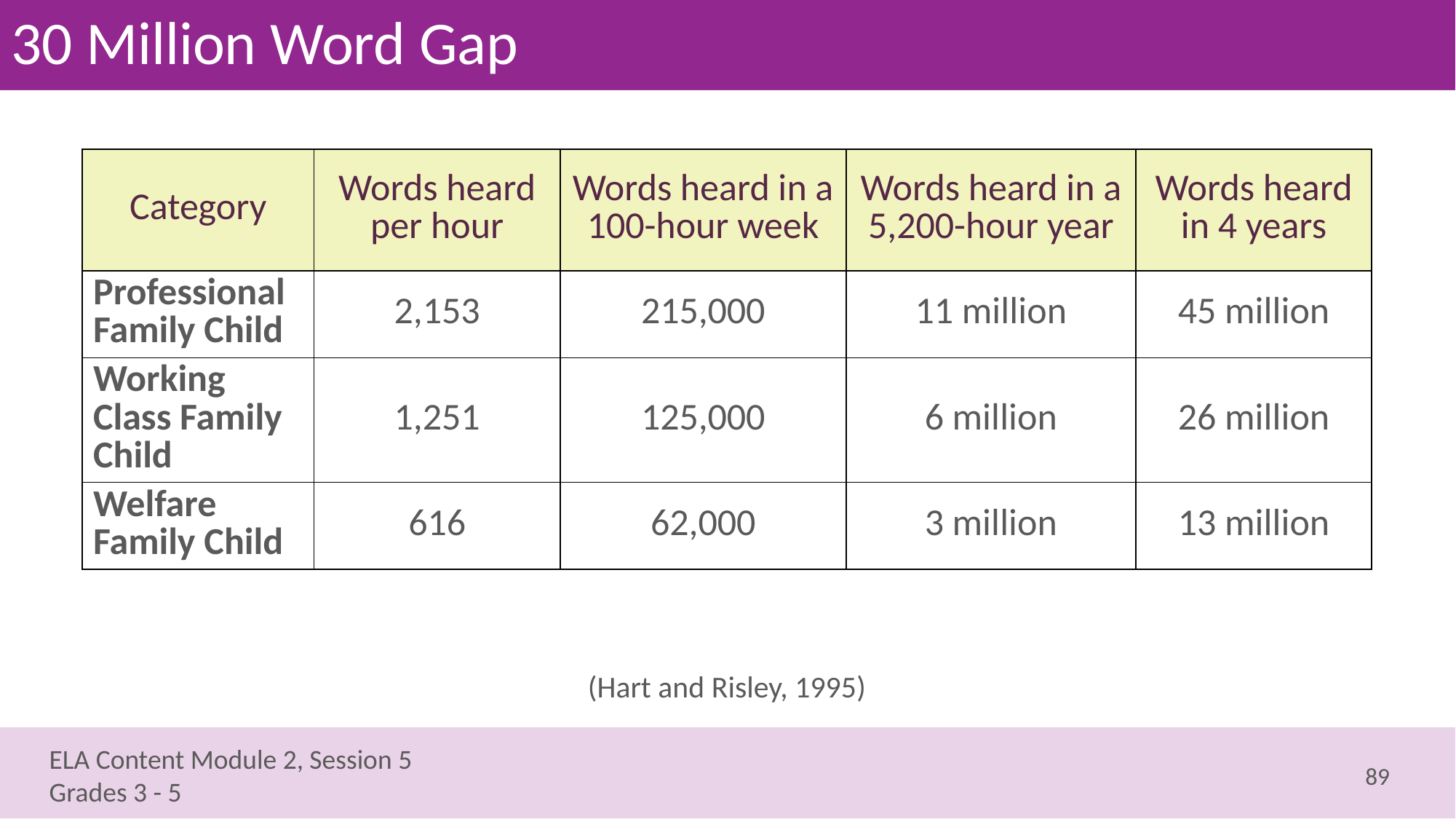

# 30 Million Word Gap
| Category | Words heard per hour | Words heard in a 100-hour week | Words heard in a 5,200-hour year | Words heard in 4 years |
| --- | --- | --- | --- | --- |
| Professional Family Child | 2,153 | 215,000 | 11 million | 45 million |
| Working Class Family Child | 1,251 | 125,000 | 6 million | 26 million |
| Welfare Family Child | 616 | 62,000 | 3 million | 13 million |
(Hart and Risley, 1995)
89